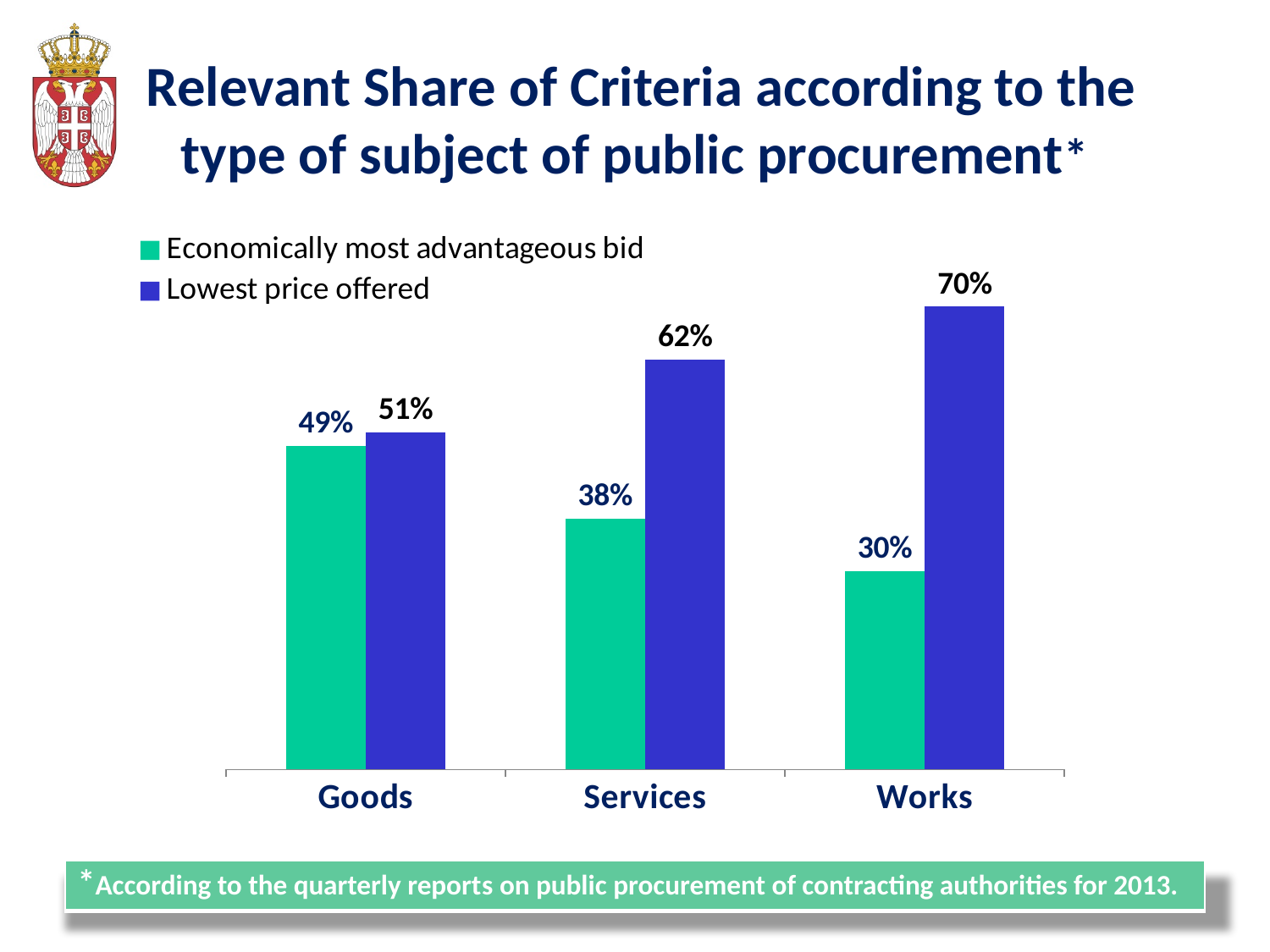

# Relevant Share of Criteria according to the type of subject of public procurement*

### Chart

| Category | Economically most advantageous bid | Lowest price offered |
|---|---|---|
| Goods | 49.0 | 51.0 |
| Services | 38.0 | 62.0 |
| Works | 30.0 | 70.0 |
| \*According to the quarterly reports on public procurement of contracting authorities for 2013. |
| --- |